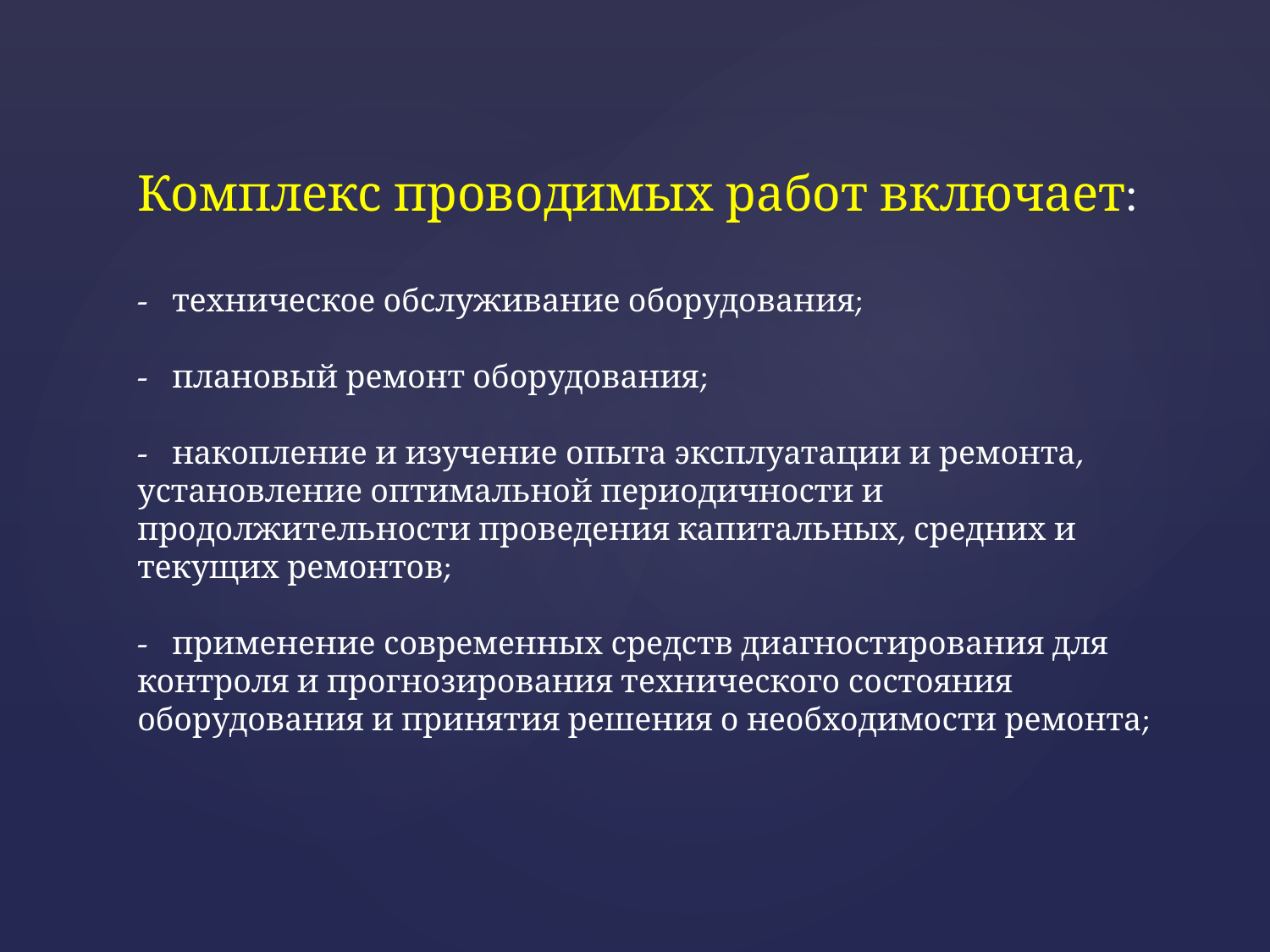

Комплекс проводимых работ включает:

-   техническое обслуживание оборудования;

-   плановый ремонт оборудования;

-   накопление и изучение опыта эксплуатации и ремонта, установление оптимальной периодичности и продолжительности проведения капитальных, средних и текущих ремонтов;

-   применение современных средств диагностирования для контроля и прогнозирования технического состояния оборудования и принятия решения о необходимости ремонта;